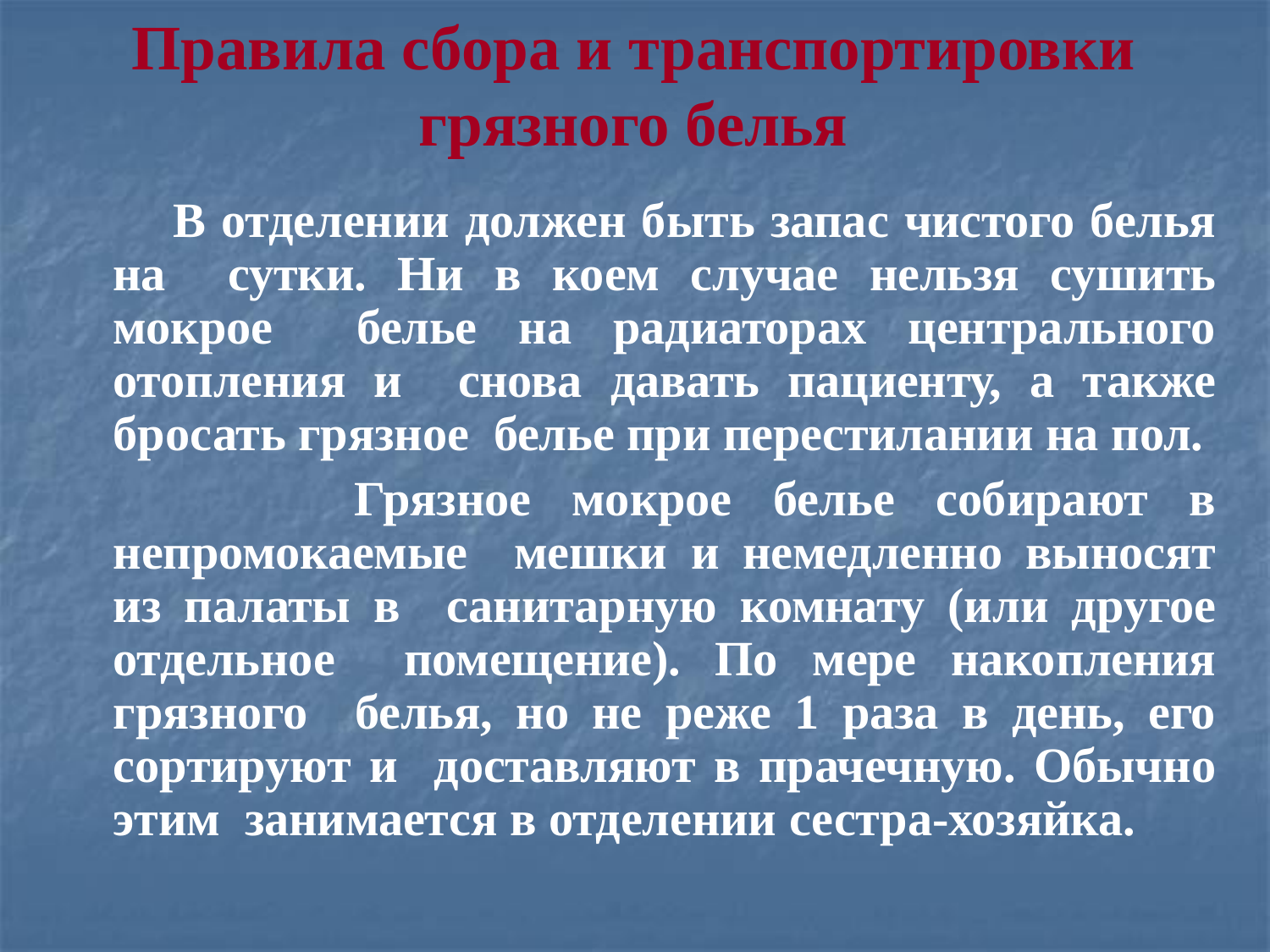

# Правила сбора и транспортировки  грязного белья
       В отделении должен быть запас чистого белья на  сутки. Ни в коем случае нельзя сушить мокрое  белье на радиаторах центрального отопления и  снова давать пациенту, а также бросать грязное  белье при перестилании на пол.
       Грязное мокрое белье собирают в непромокаемые  мешки и немедленно выносят из палаты в  санитарную комнату (или другое отдельное  помещение). По мере накопления грязного  белья, но не реже 1 раза в день, его сортируют и  доставляют в прачечную. Обычно этим  занимается в отделении сестра-хозяйка.